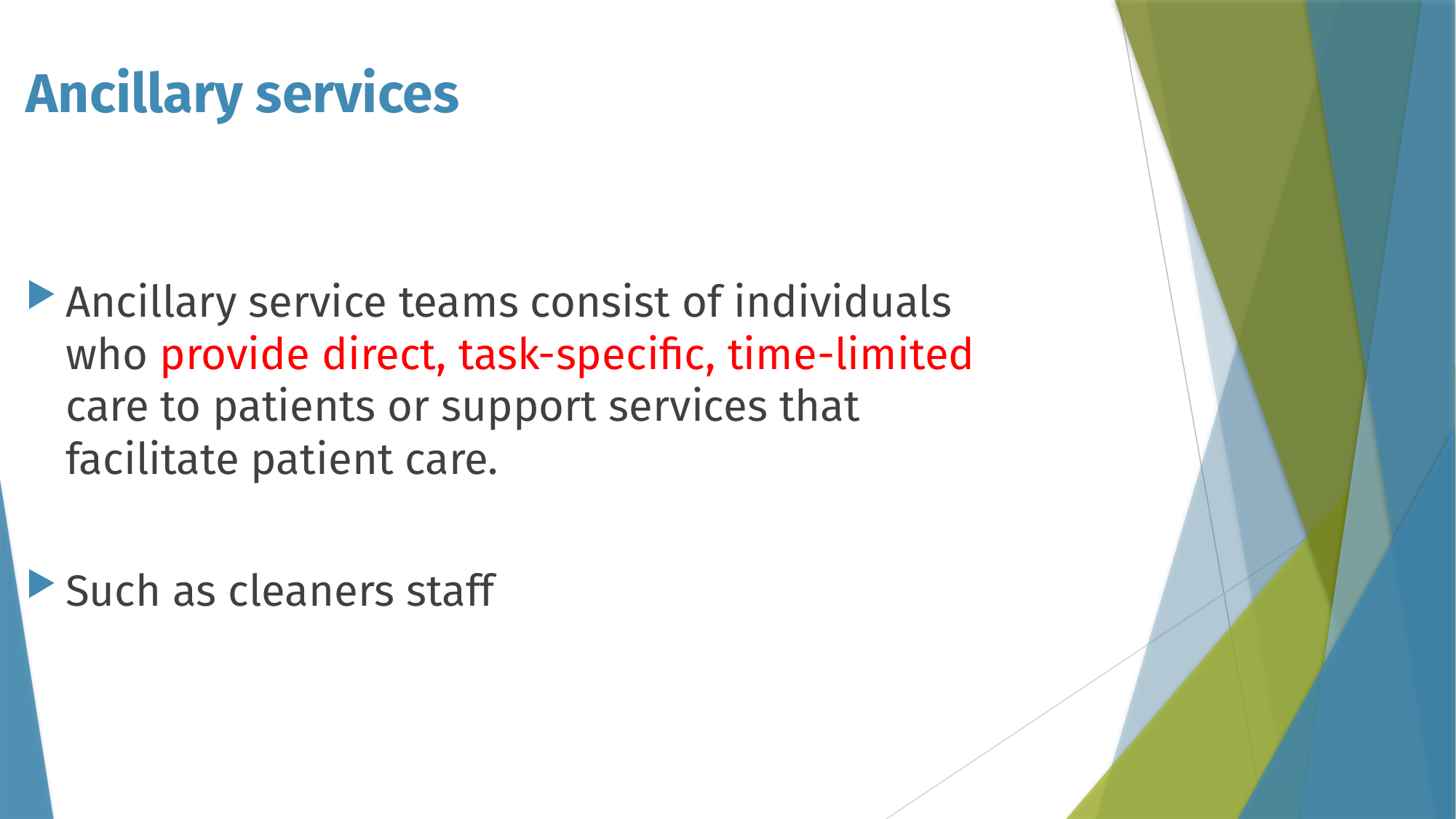

# Ancillary services

Ancillary service teams consist of individuals who provide direct, task-specific, time-limited care to patients or support services that facilitate patient care.

Such as cleaners staff